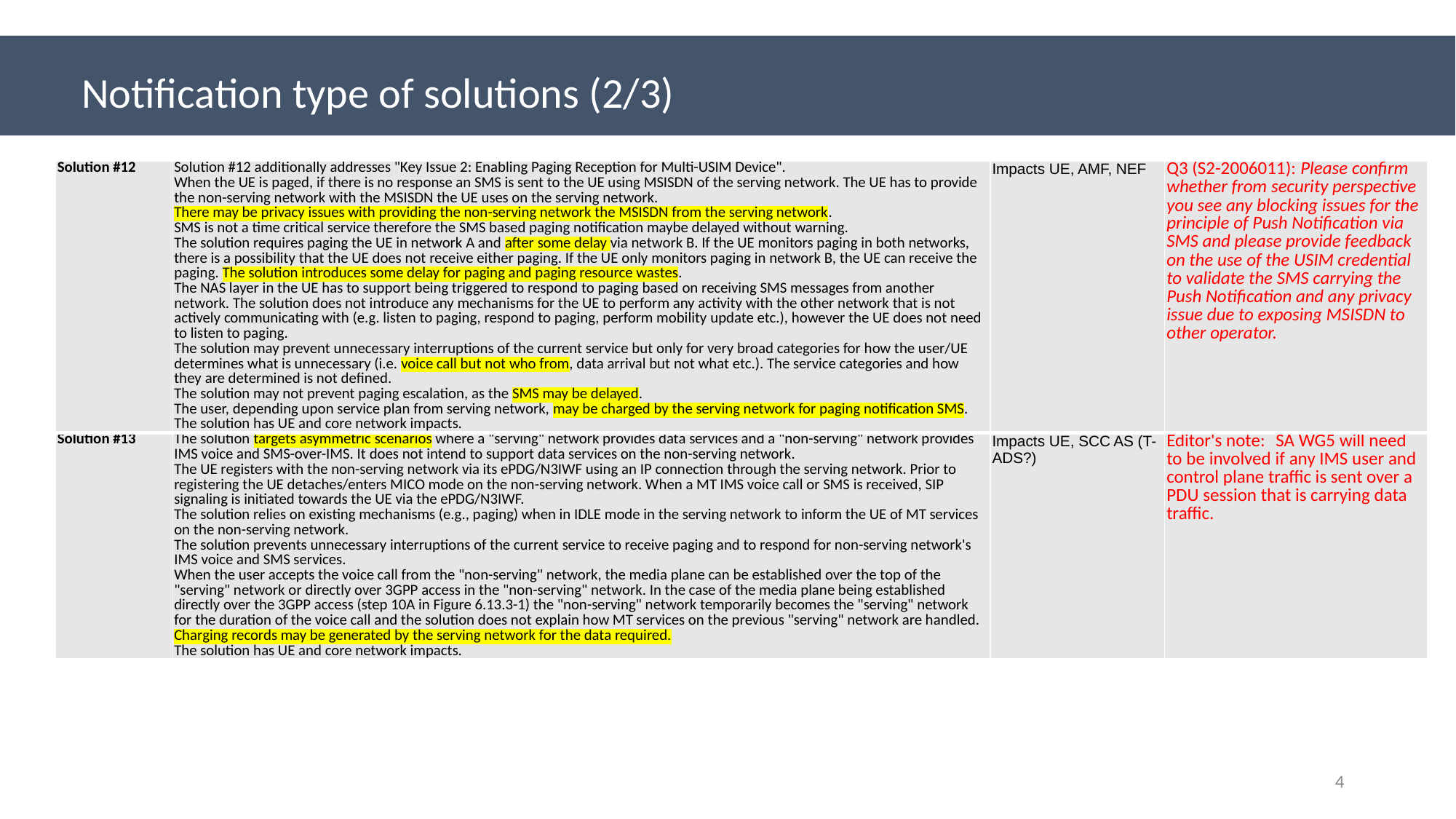

# Notification type of solutions (2/3)
| Solution #12 | Solution #12 additionally addresses "Key Issue 2: Enabling Paging Reception for Multi-USIM Device". When the UE is paged, if there is no response an SMS is sent to the UE using MSISDN of the serving network. The UE has to provide the non-serving network with the MSISDN the UE uses on the serving network. There may be privacy issues with providing the non-serving network the MSISDN from the serving network. SMS is not a time critical service therefore the SMS based paging notification maybe delayed without warning. The solution requires paging the UE in network A and after some delay via network B. If the UE monitors paging in both networks, there is a possibility that the UE does not receive either paging. If the UE only monitors paging in network B, the UE can receive the paging. The solution introduces some delay for paging and paging resource wastes. The NAS layer in the UE has to support being triggered to respond to paging based on receiving SMS messages from another network. The solution does not introduce any mechanisms for the UE to perform any activity with the other network that is not actively communicating with (e.g. listen to paging, respond to paging, perform mobility update etc.), however the UE does not need to listen to paging. The solution may prevent unnecessary interruptions of the current service but only for very broad categories for how the user/UE determines what is unnecessary (i.e. voice call but not who from, data arrival but not what etc.). The service categories and how they are determined is not defined. The solution may not prevent paging escalation, as the SMS may be delayed. The user, depending upon service plan from serving network, may be charged by the serving network for paging notification SMS. The solution has UE and core network impacts. | Impacts UE, AMF, NEF | Q3 (S2-2006011): Please confirm whether from security perspective you see any blocking issues for the principle of Push Notification via SMS and please provide feedback on the use of the USIM credential to validate the SMS carrying the Push Notification and any privacy issue due to exposing MSISDN to other operator. |
| --- | --- | --- | --- |
| Solution #13 | The solution targets asymmetric scenarios where a "serving" network provides data services and a "non-serving" network provides IMS voice and SMS-over-IMS. It does not intend to support data services on the non-serving network. The UE registers with the non-serving network via its ePDG/N3IWF using an IP connection through the serving network. Prior to registering the UE detaches/enters MICO mode on the non-serving network. When a MT IMS voice call or SMS is received, SIP signaling is initiated towards the UE via the ePDG/N3IWF. The solution relies on existing mechanisms (e.g., paging) when in IDLE mode in the serving network to inform the UE of MT services on the non-serving network. The solution prevents unnecessary interruptions of the current service to receive paging and to respond for non-serving network's IMS voice and SMS services. When the user accepts the voice call from the "non-serving" network, the media plane can be established over the top of the "serving" network or directly over 3GPP access in the "non-serving" network. In the case of the media plane being established directly over the 3GPP access (step 10A in Figure 6.13.3-1) the "non-serving" network temporarily becomes the "serving" network for the duration of the voice call and the solution does not explain how MT services on the previous "serving" network are handled. Charging records may be generated by the serving network for the data required. The solution has UE and core network impacts. | Impacts UE, SCC AS (T-ADS?) | Editor's note: SA WG5 will need to be involved if any IMS user and control plane traffic is sent over a PDU session that is carrying data traffic. |
4